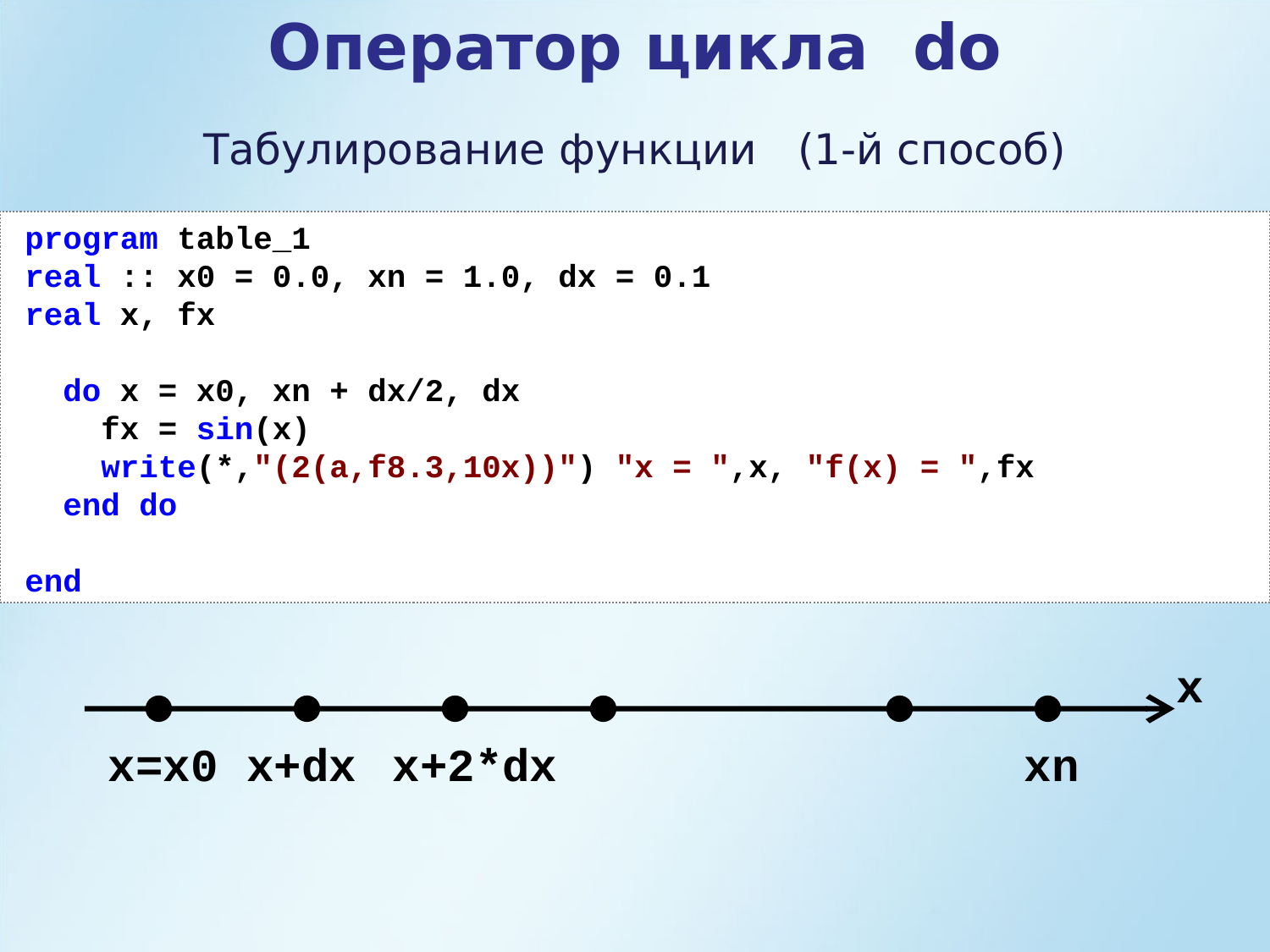

Оператор цикла  do
Табулирование функции   (1-й способ)

program table_1
real :: x0 = 0.0, xn = 1.0, dx = 0.1
real x, fx

  do x = x0, xn + dx/2, dx
    fx = sin(x)
    write(*,"(2(a,f8.3,10x))") "x = ",x, "f(x) = ",fx
  end do

end
x

x=x0
x+dx
x+2*dx
xn